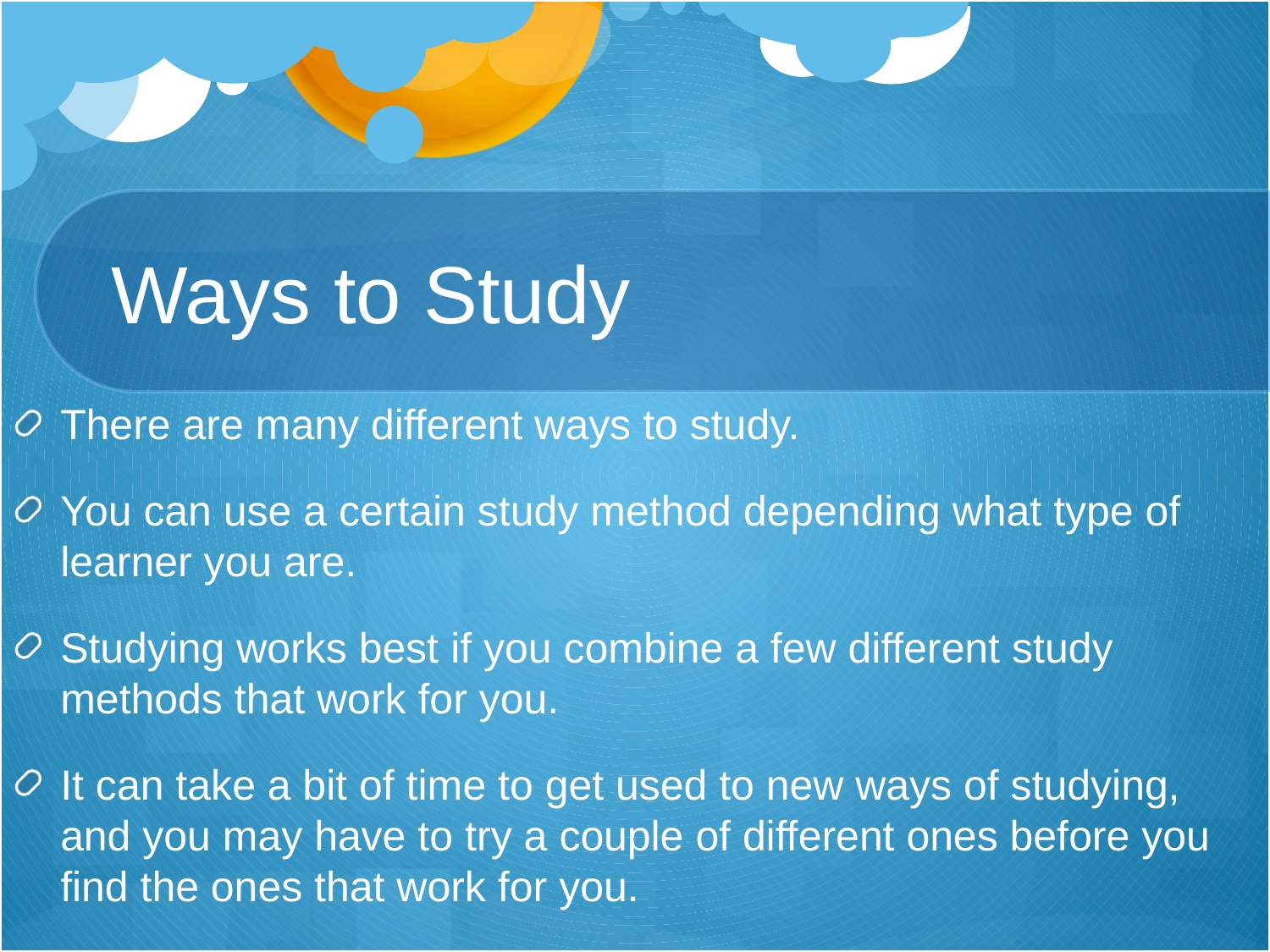

# Ways to Study
There are many different ways to study.
You can use a certain study method depending what type of learner you are.
Studying works best if you combine a few different study methods that work for you.
It can take a bit of time to get used to new ways of studying, and you may have to try a couple of different ones before you find the ones that work for you.